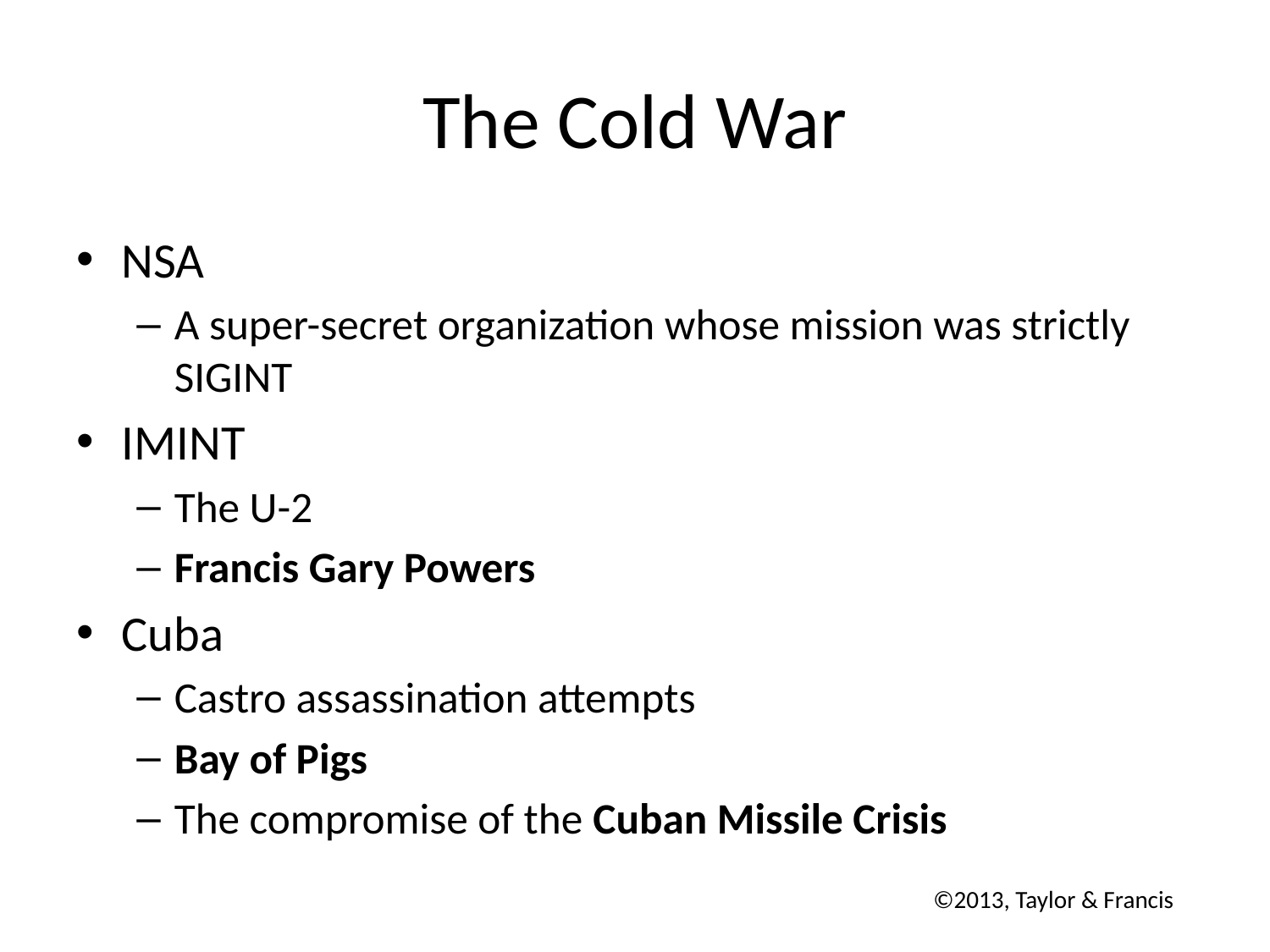

# The Cold War
NSA
A super-secret organization whose mission was strictly SIGINT
IMINT
The U-2
Francis Gary Powers
Cuba
Castro assassination attempts
Bay of Pigs
The compromise of the Cuban Missile Crisis

©2013, Taylor & Francis